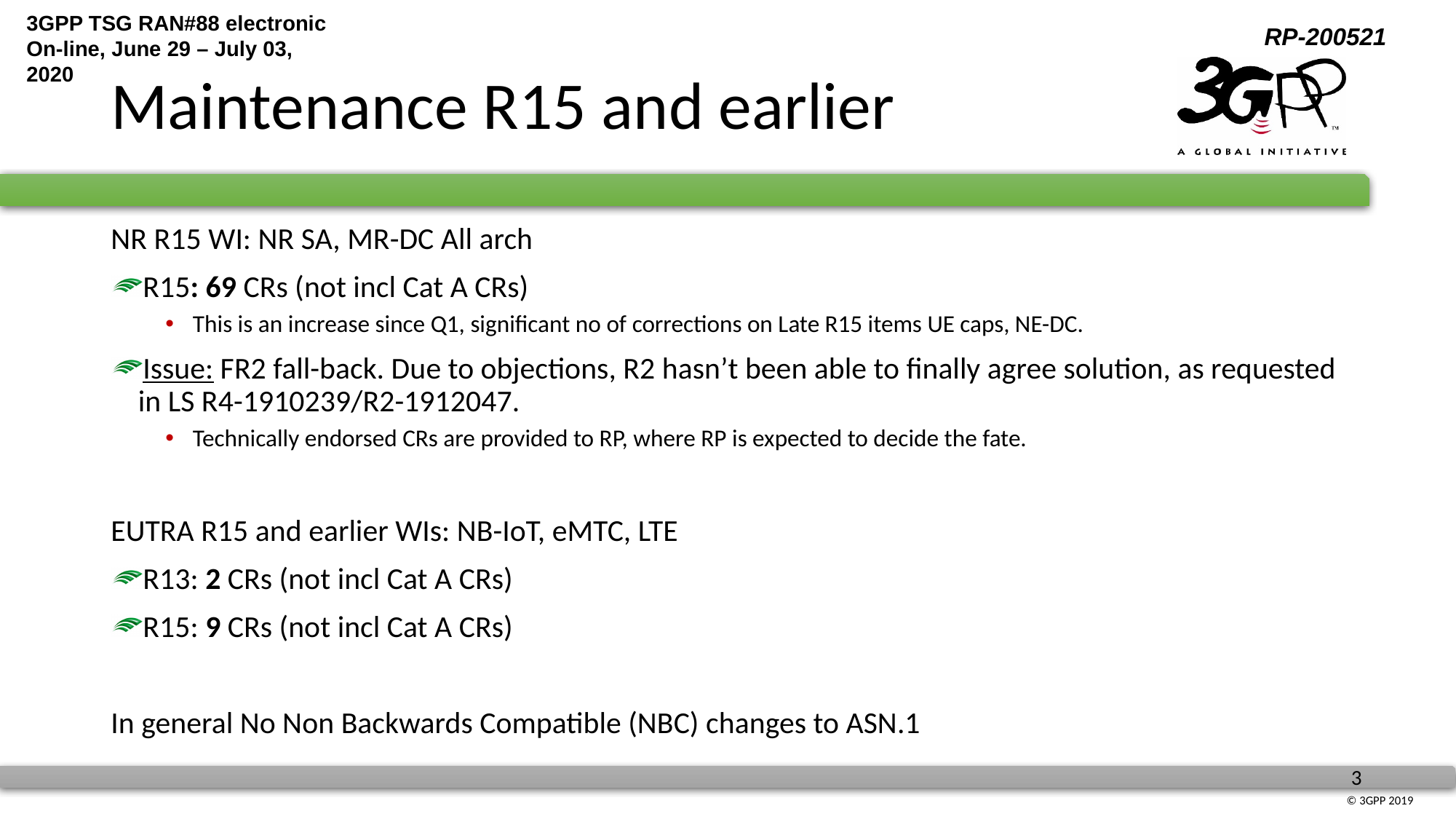

# Maintenance R15 and earlier
NR R15 WI: NR SA, MR-DC All arch
R15: 69 CRs (not incl Cat A CRs)
This is an increase since Q1, significant no of corrections on Late R15 items UE caps, NE-DC.
Issue: FR2 fall-back. Due to objections, R2 hasn’t been able to finally agree solution, as requested in LS R4-1910239/R2-1912047.
Technically endorsed CRs are provided to RP, where RP is expected to decide the fate.

EUTRA R15 and earlier WIs: NB-IoT, eMTC, LTE
R13: 2 CRs (not incl Cat A CRs)
R15: 9 CRs (not incl Cat A CRs)

In general No Non Backwards Compatible (NBC) changes to ASN.1